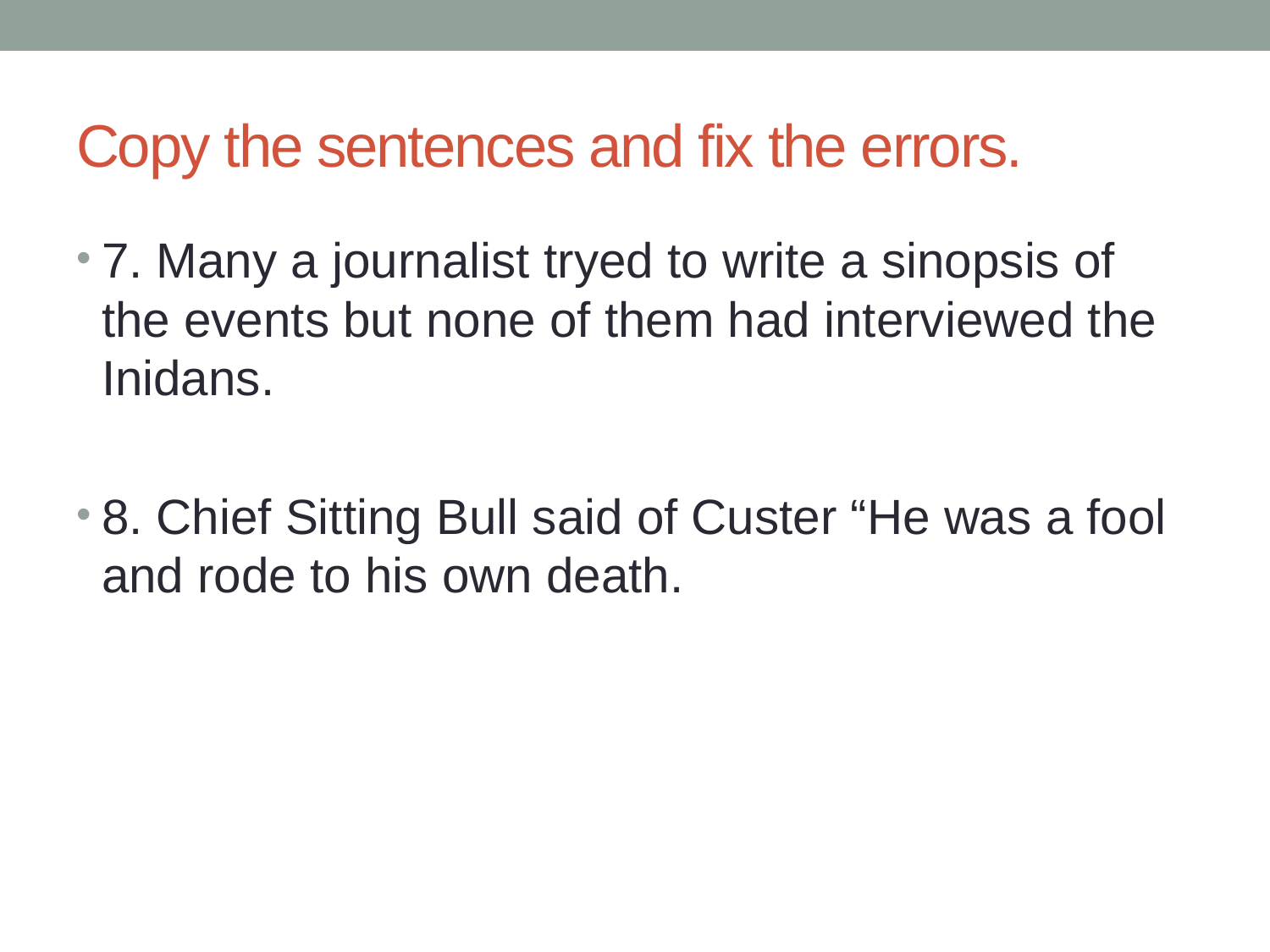

# Copy the sentences and fix the errors.
7. Many a journalist tryed to write a sinopsis of the events but none of them had interviewed the Inidans.

8. Chief Sitting Bull said of Custer “He was a fool and rode to his own death.